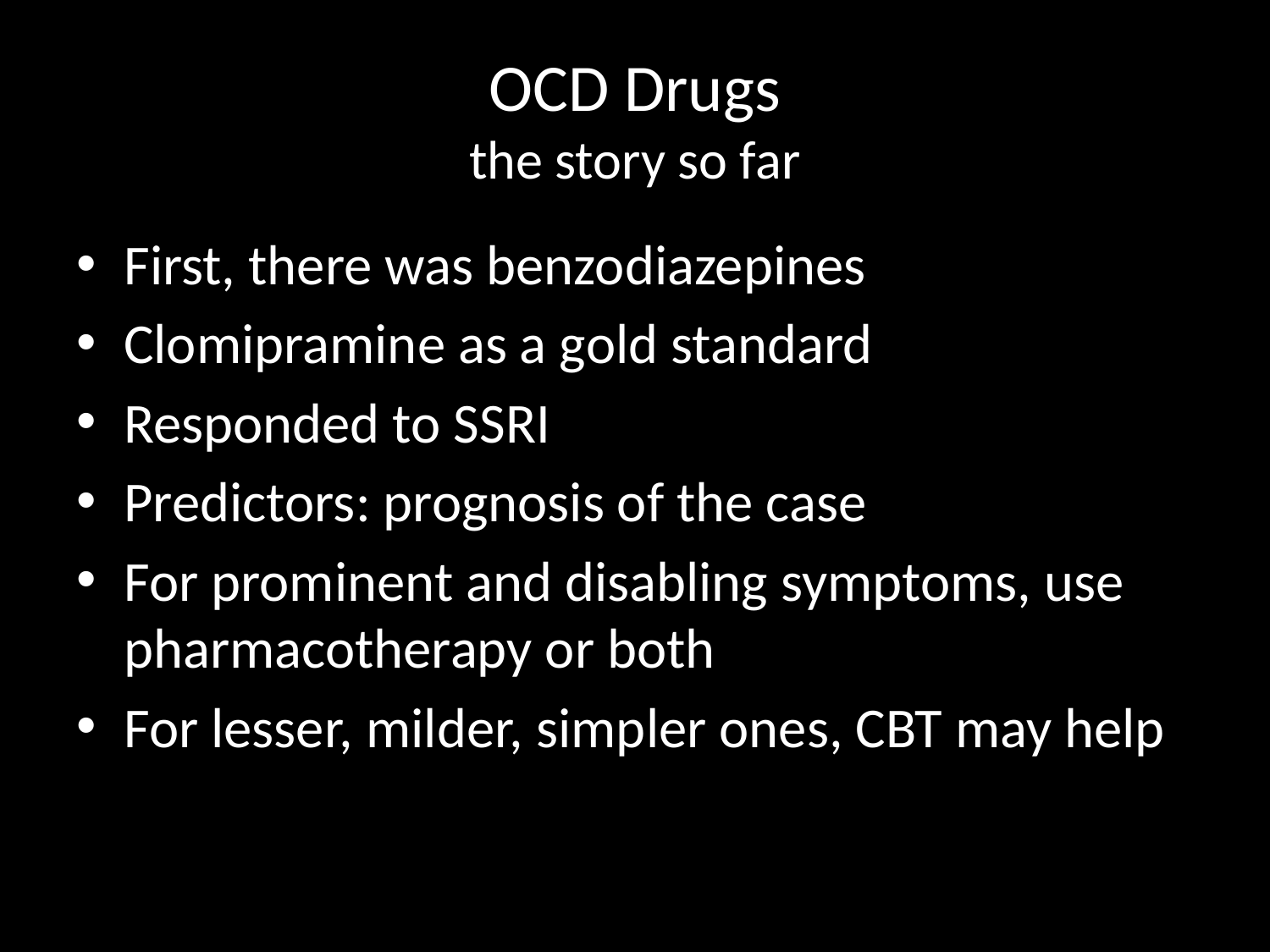

# OCD Drugs the story so far
First, there was benzodiazepines
Clomipramine as a gold standard
Responded to SSRI
Predictors: prognosis of the case
For prominent and disabling symptoms, use pharmacotherapy or both
For lesser, milder, simpler ones, CBT may help